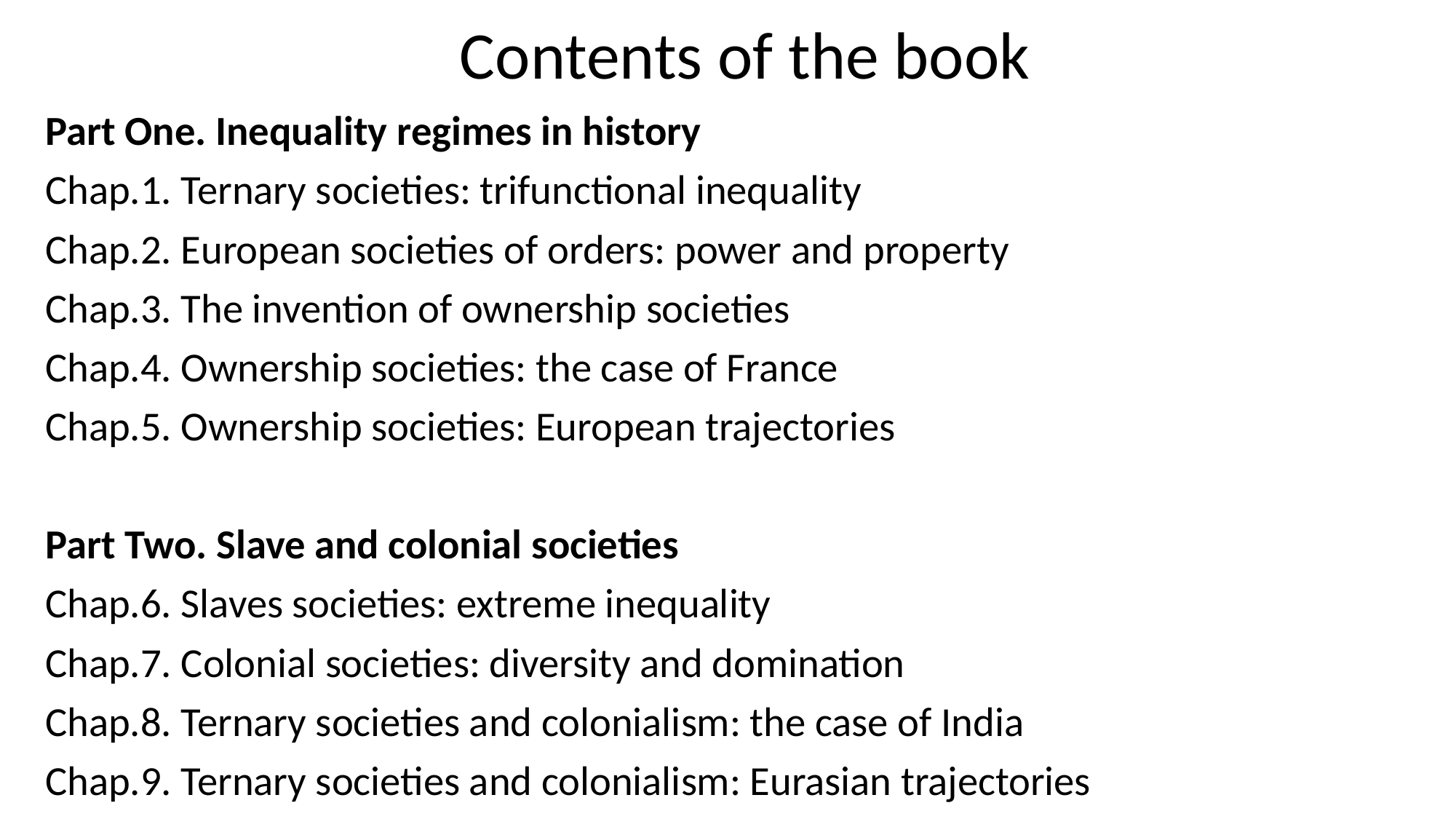

# Contents of the book
Part One. Inequality regimes in history
Chap.1. Ternary societies: trifunctional inequality
Chap.2. European societies of orders: power and property
Chap.3. The invention of ownership societies
Chap.4. Ownership societies: the case of France
Chap.5. Ownership societies: European trajectories

Part Two. Slave and colonial societies
Chap.6. Slaves societies: extreme inequality
Chap.7. Colonial societies: diversity and domination
Chap.8. Ternary societies and colonialism: the case of India
Chap.9. Ternary societies and colonialism: Eurasian trajectories